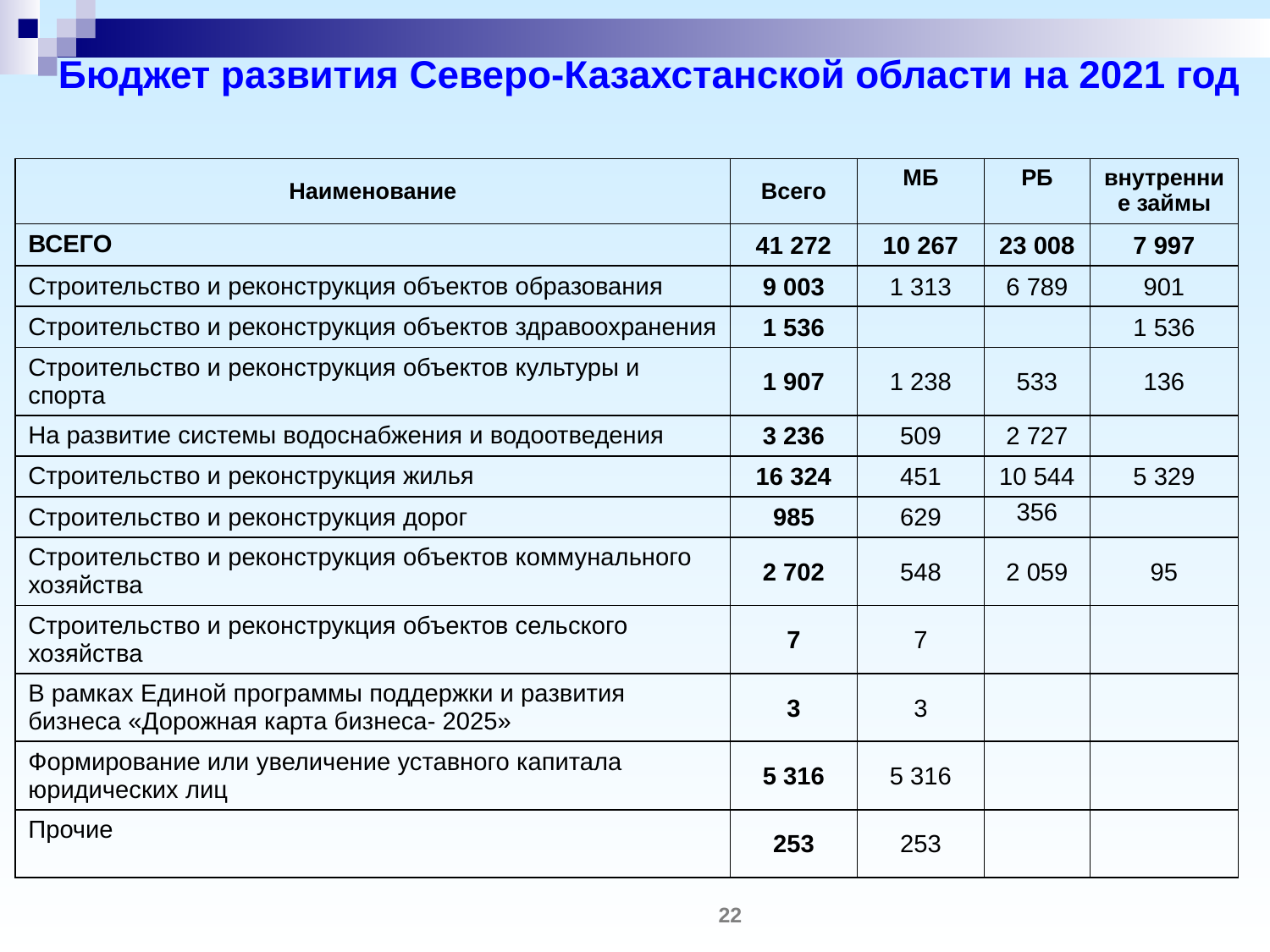

Бюджет развития Северо-Казахстанской области на 2021 год

| Наименование | Всего | МБ | РБ | внутренние займы |
| --- | --- | --- | --- | --- |
| ВСЕГО | 41 272 | 10 267 | 23 008 | 7 997 |
| Строительство и реконструкция объектов образования | 9 003 | 1 313 | 6 789 | 901 |
| Строительство и реконструкция объектов здравоохранения | 1 536 |  |  | 1 536 |
| Строительство и реконструкция объектов культуры и спорта | 1 907 | 1 238 | 533 | 136 |
| На развитие системы водоснабжения и водоотведения | 3 236 | 509 | 2 727 |  |
| Строительство и реконструкция жилья | 16 324 | 451 | 10 544 | 5 329 |
| Строительство и реконструкция дорог | 985 | 629 | 356 |  |
| Строительство и реконструкция объектов коммунального хозяйства | 2 702 | 548 | 2 059 | 95 |
| Строительство и реконструкция объектов сельского хозяйства | 7 | 7 |  |  |
| В рамках Единой программы поддержки и развития бизнеса «Дорожная карта бизнеса- 2025» | 3 | 3 |  |  |
| Формирование или увеличение уставного капитала юридических лиц | 5 316 | 5 316 |  |  |
| Прочие | 253 | 253 |  |  |
22